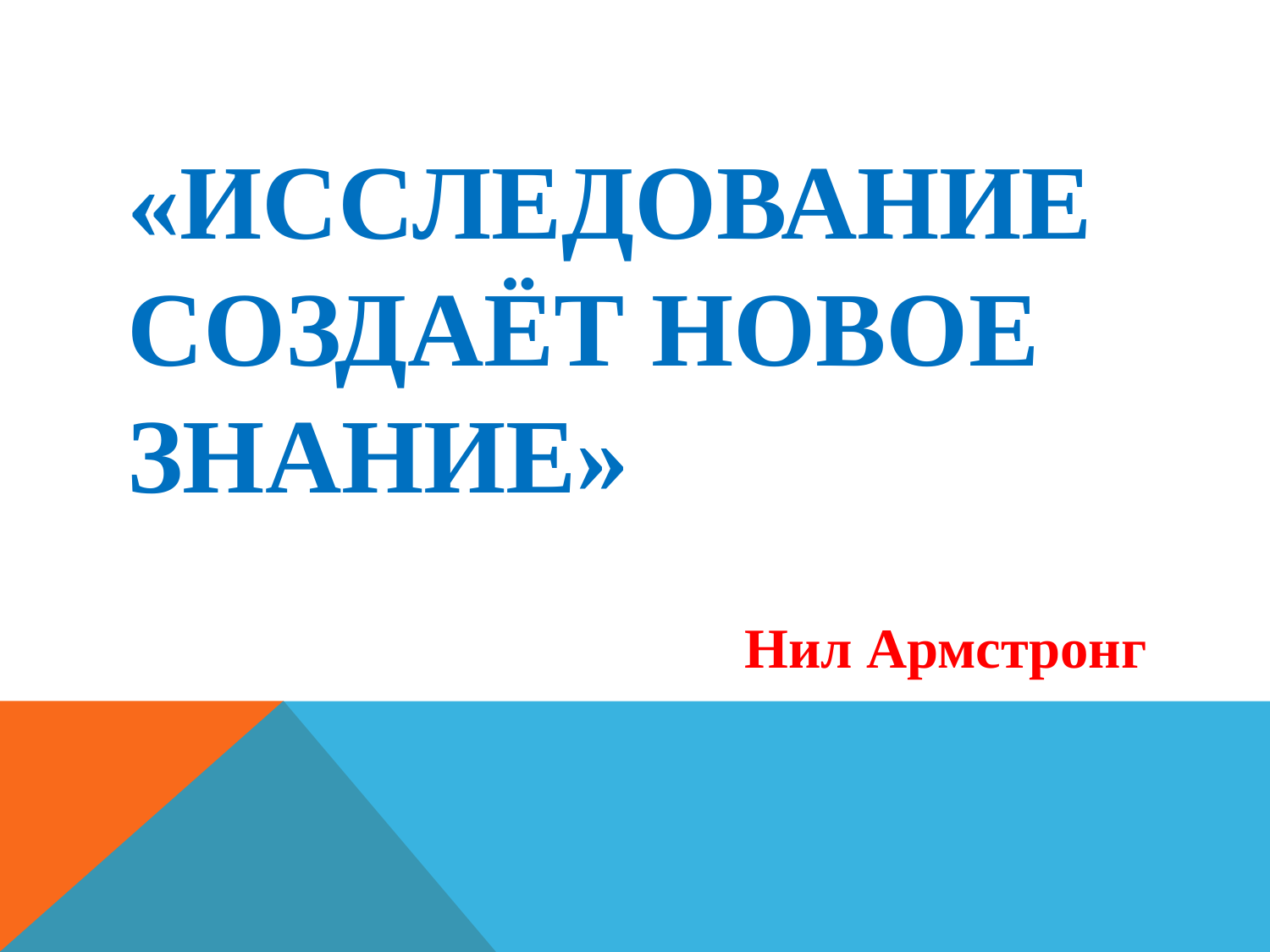

# «Исследование создаёт новое знание»

                                                                                          Нил Армстронг